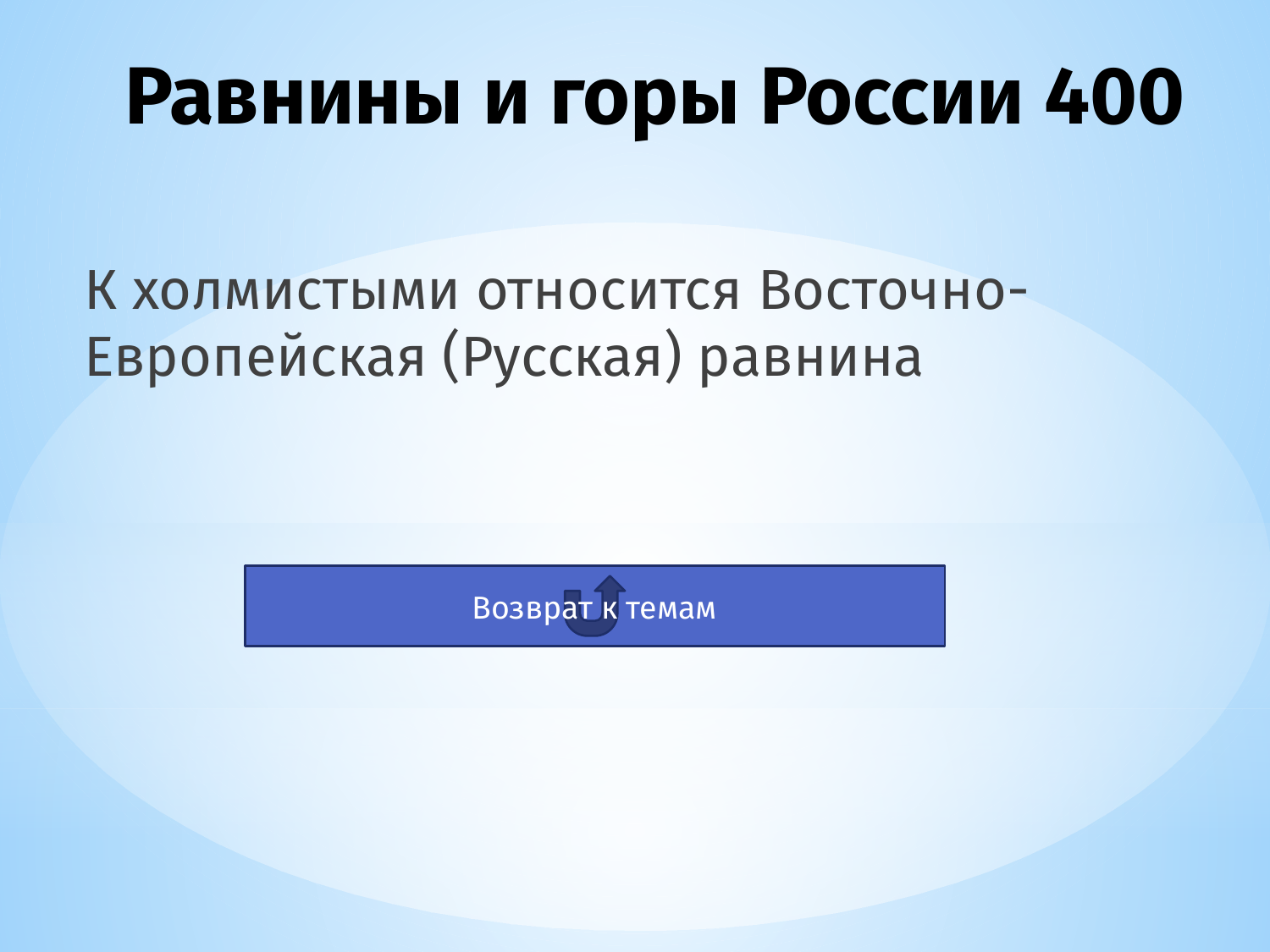

# Равнины и горы России 400
К холмистыми относится Восточно-Европейская (Русская) равнина
Возврат к темам